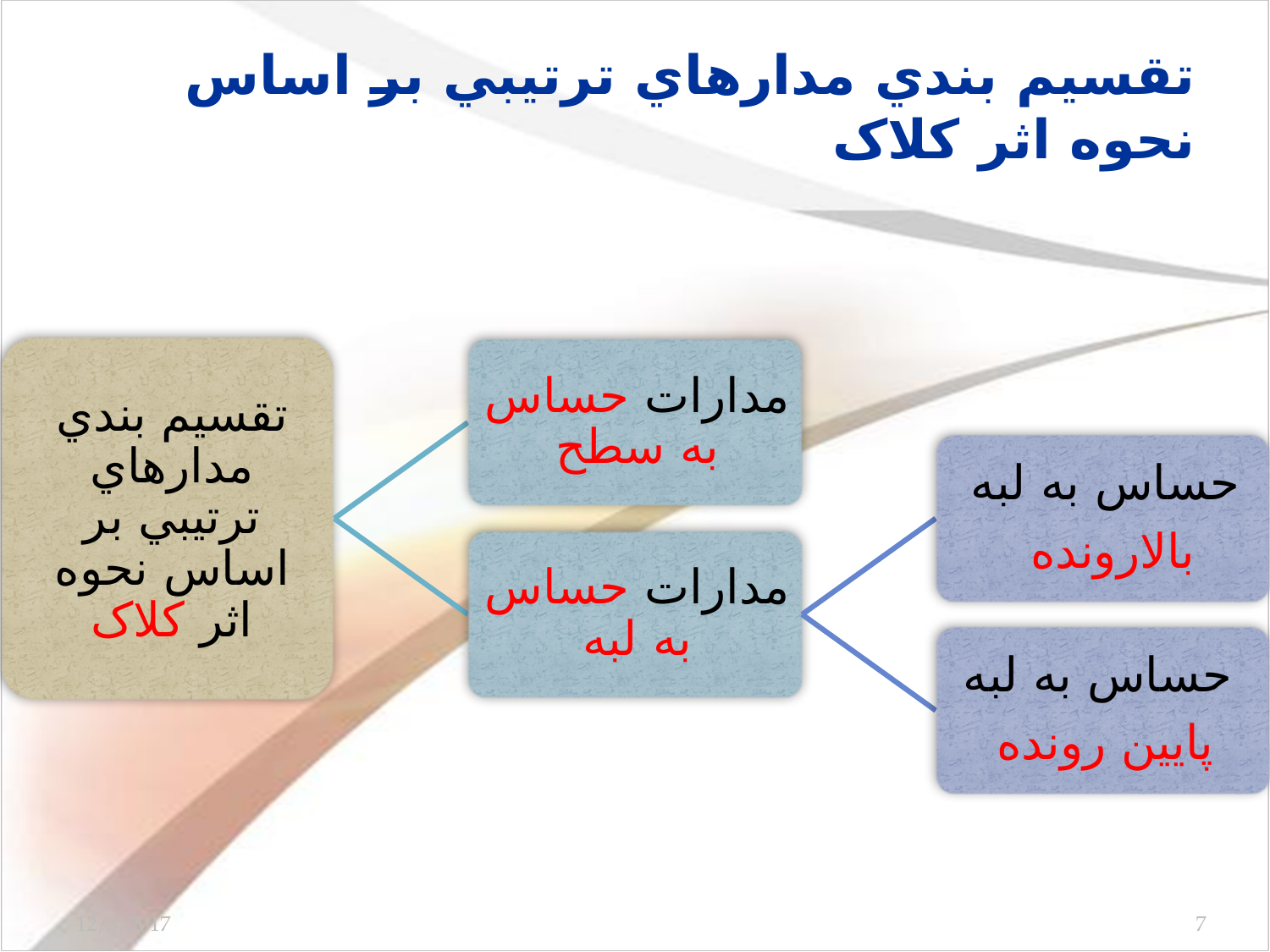

# تقسيم بندي مدارهاي ترتيبي بر اساس نحوه اثر کلاک
تقسيم بندي مدارهاي ترتيبي بر اساس نحوه اثر کلاک

مدارات حساس به سطح

مدارات حساس به لبه

حساس به لبه
 بالارونده

حساس به لبه
پايين رونده

12/3/2017
7